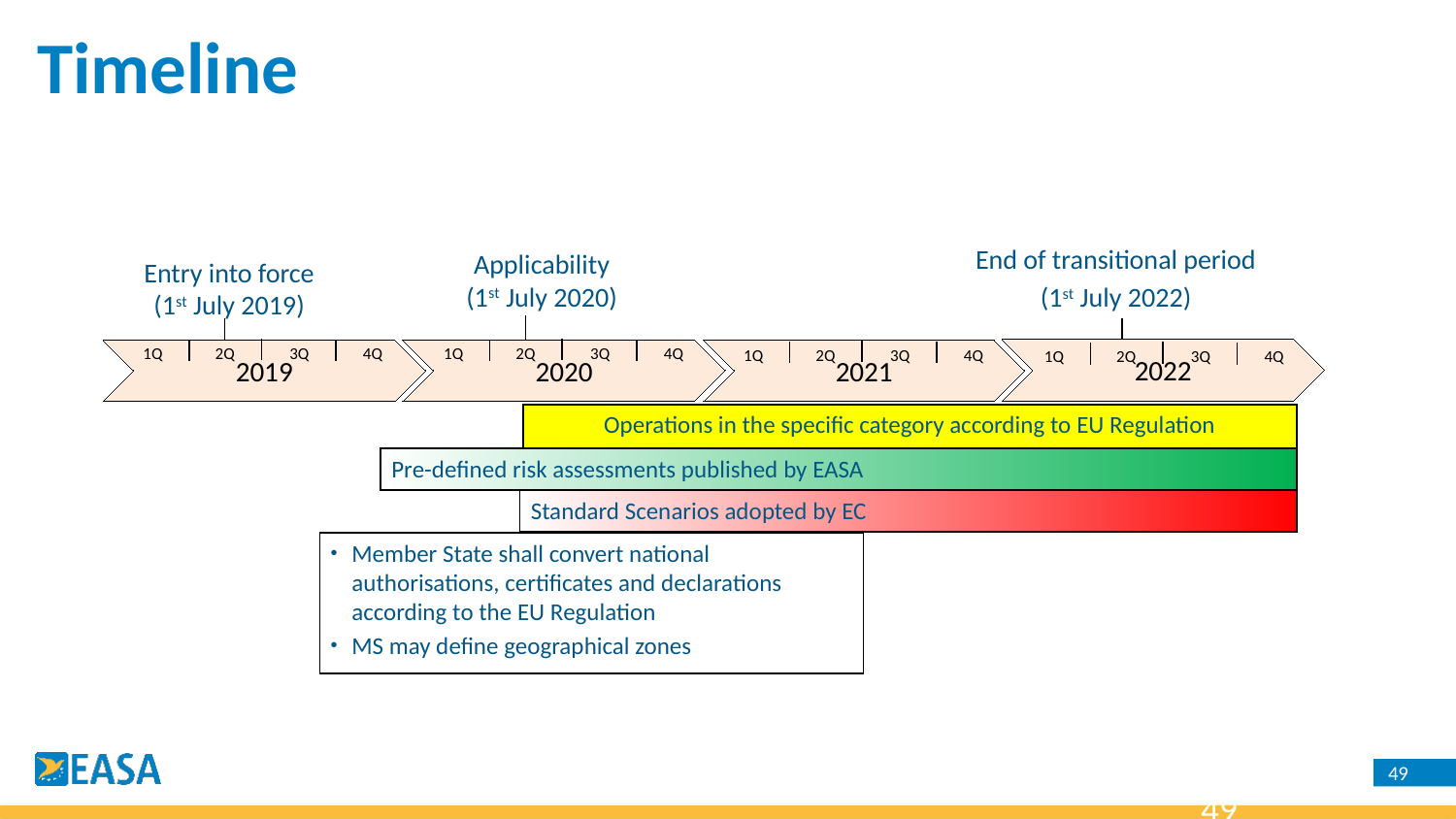

Timeline
End of transitional period
(1st July 2022)

Applicability (1st July 2020)

Entry into force (1st July 2019)
1Q
2Q
3Q
4Q
1Q
2Q
3Q
4Q
1Q
2Q
3Q
4Q
1Q
2Q
3Q
4Q
2022
2021
2019
2020
Operations in the specific category according to EU Regulation
Pre-defined risk assessments published by EASA
Standard Scenarios adopted by EC
Member State shall convert national authorisations, certificates and declarations according to the EU Regulation
MS may define geographical zones
49